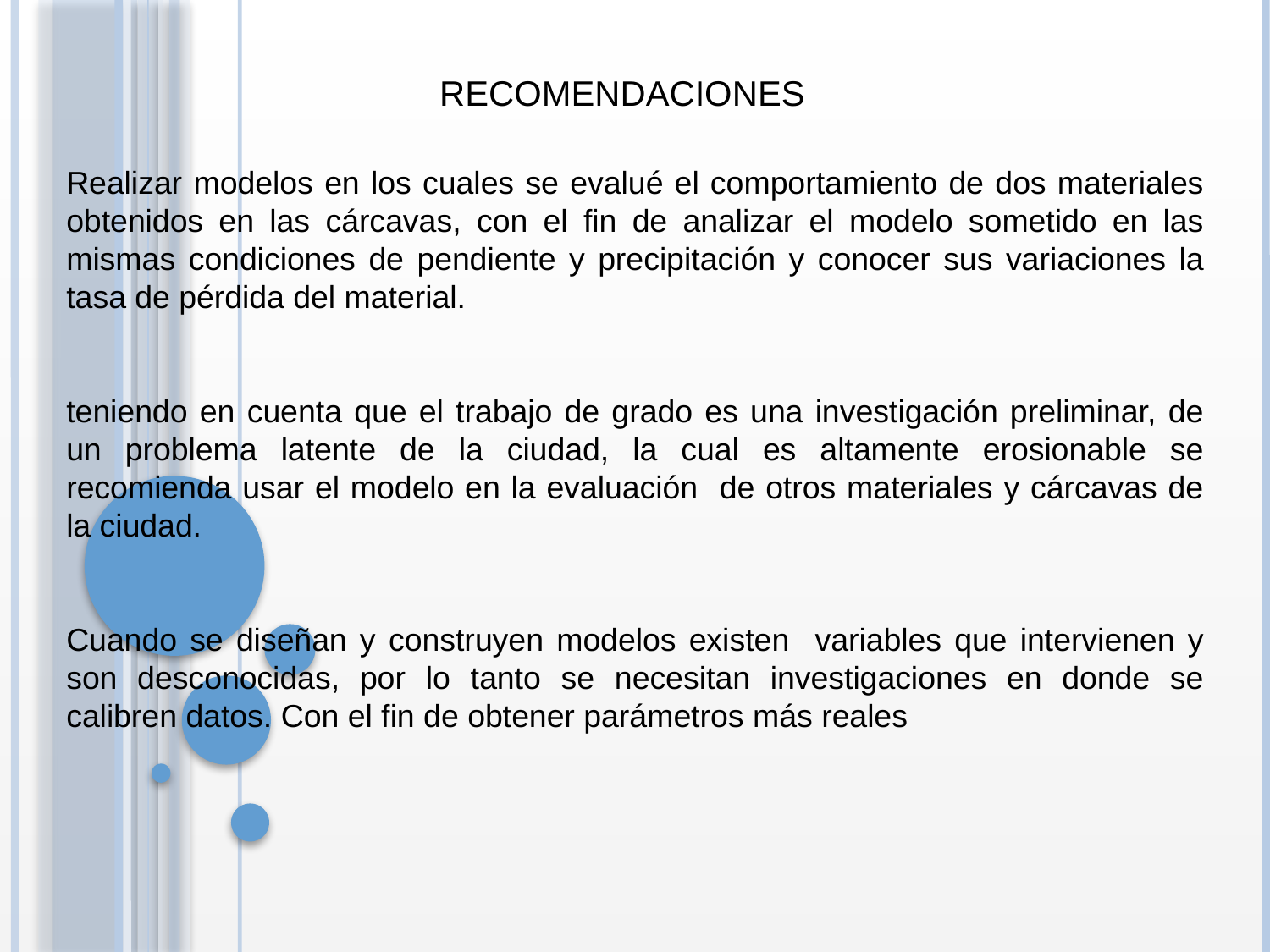

RECOMENDACIONES
Realizar modelos en los cuales se evalué el comportamiento de dos materiales obtenidos en las cárcavas, con el fin de analizar el modelo sometido en las mismas condiciones de pendiente y precipitación y conocer sus variaciones la tasa de pérdida del material.

teniendo en cuenta que el trabajo de grado es una investigación preliminar, de un problema latente de la ciudad, la cual es altamente erosionable se recomienda usar el modelo en la evaluación  de otros materiales y cárcavas de la ciudad.

Cuando se diseñan y construyen modelos existen  variables que intervienen y son desconocidas, por lo tanto se necesitan investigaciones en donde se calibren datos. Con el fin de obtener parámetros más reales